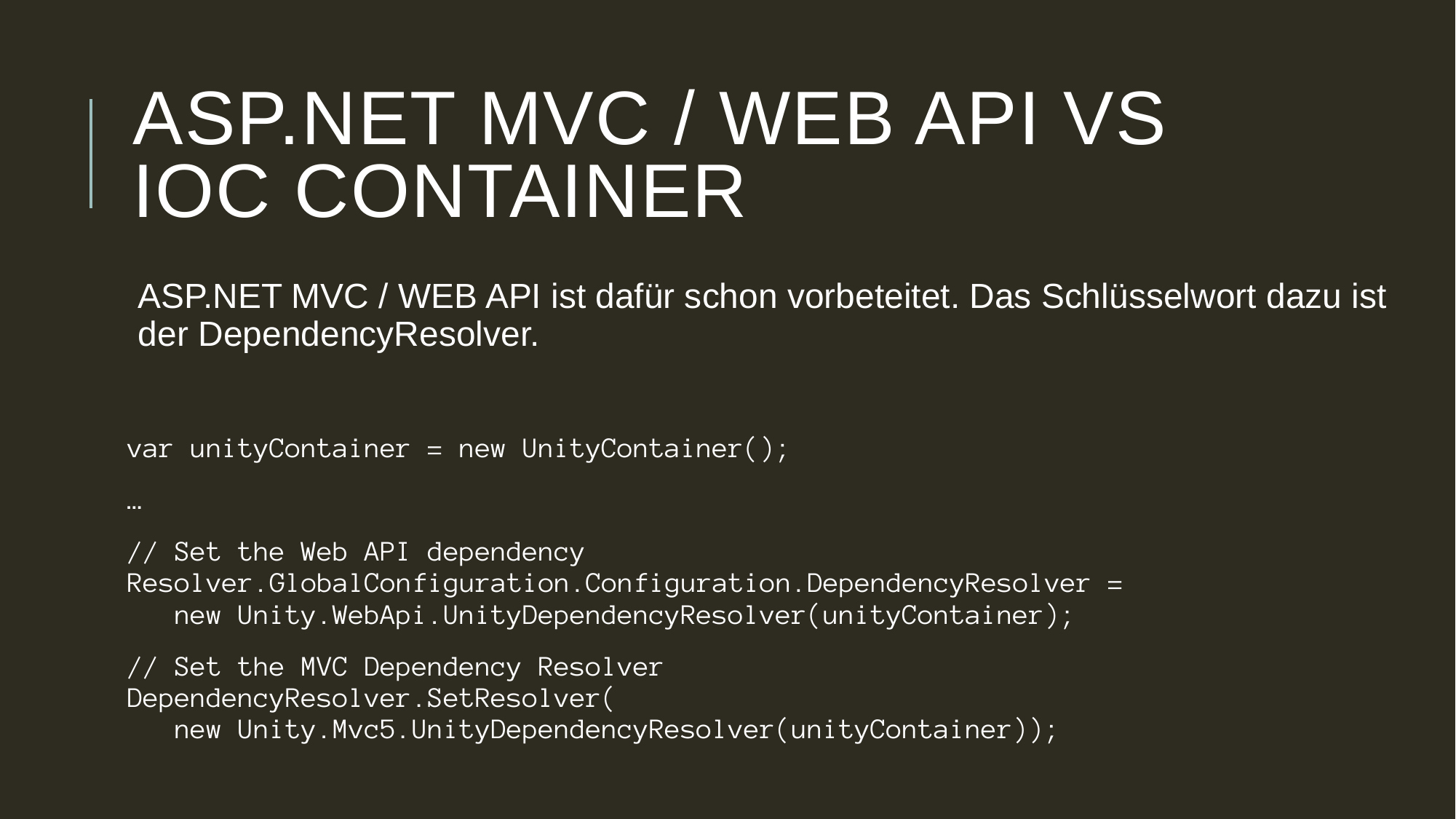

# ASP.NET MVC / WEB API vs IOC Container
ASP.NET MVC / WEB API ist dafür schon vorbeteitet. Das Schlüsselwort dazu ist der DependencyResolver.

var unityContainer = new UnityContainer();
…
// Set the Web API dependency
Resolver.GlobalConfiguration.Configuration.DependencyResolver =
   new Unity.WebApi.UnityDependencyResolver(unityContainer);
// Set the MVC Dependency Resolver
DependencyResolver.SetResolver(
   new Unity.Mvc5.UnityDependencyResolver(unityContainer));